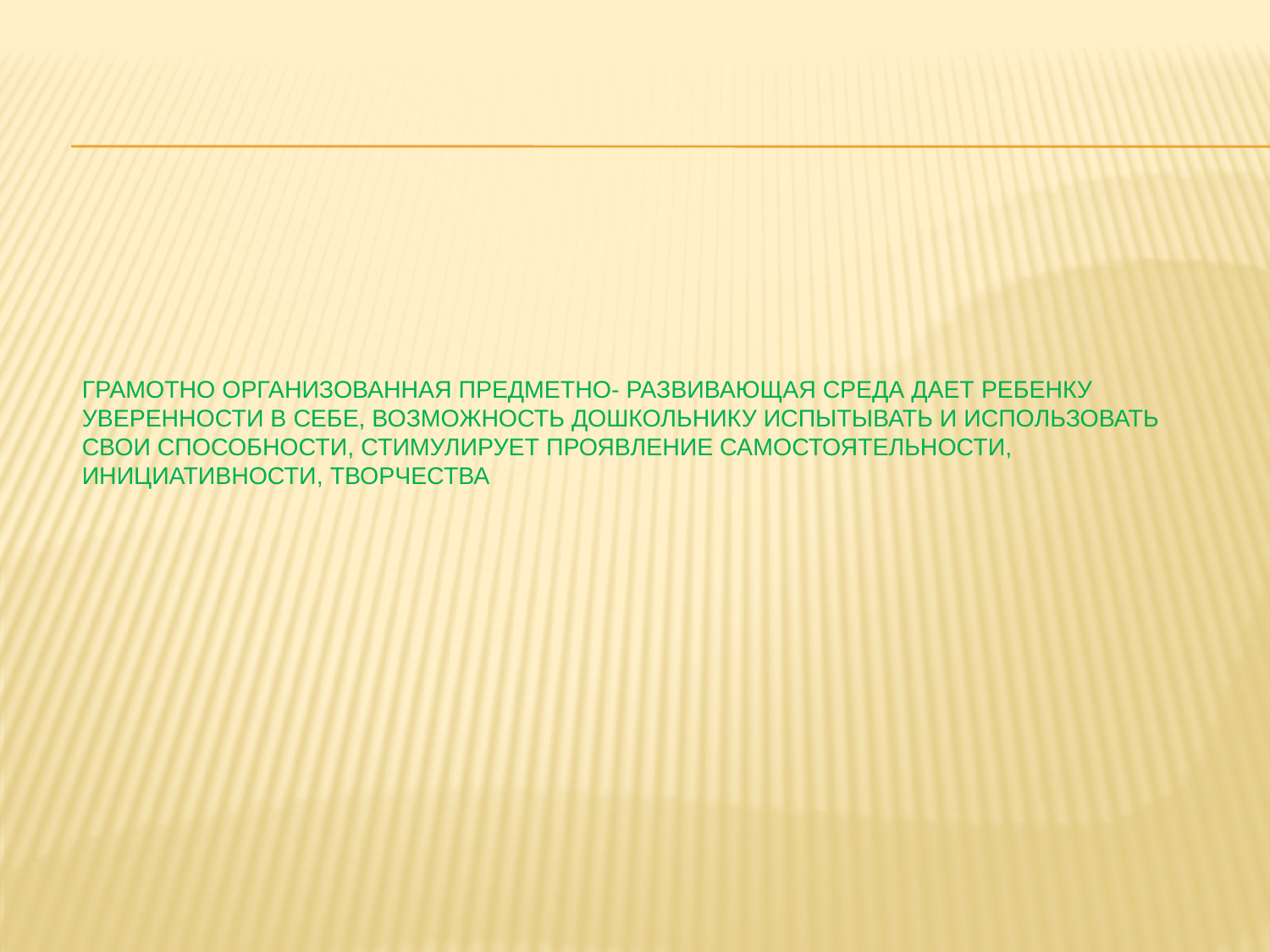

# Грамотно организованная предметно- развивающая среда дает ребенку уверенности в себе, возможность дошкольнику испытывать и использовать свои способности, стимулирует проявление самостоятельности, инициативности, творчества